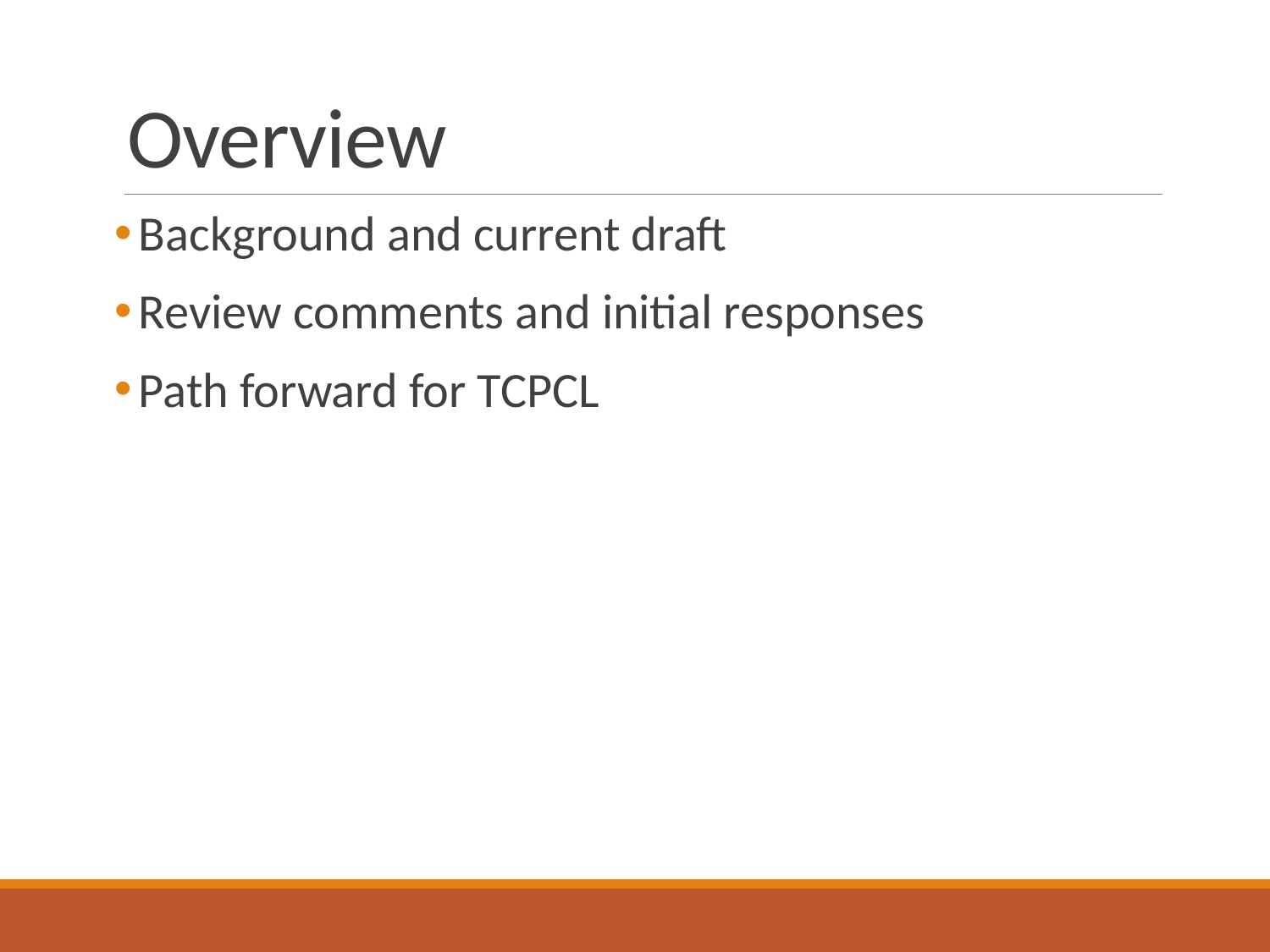

# Overview
Background and current draft
Review comments and initial responses
Path forward for TCPCL